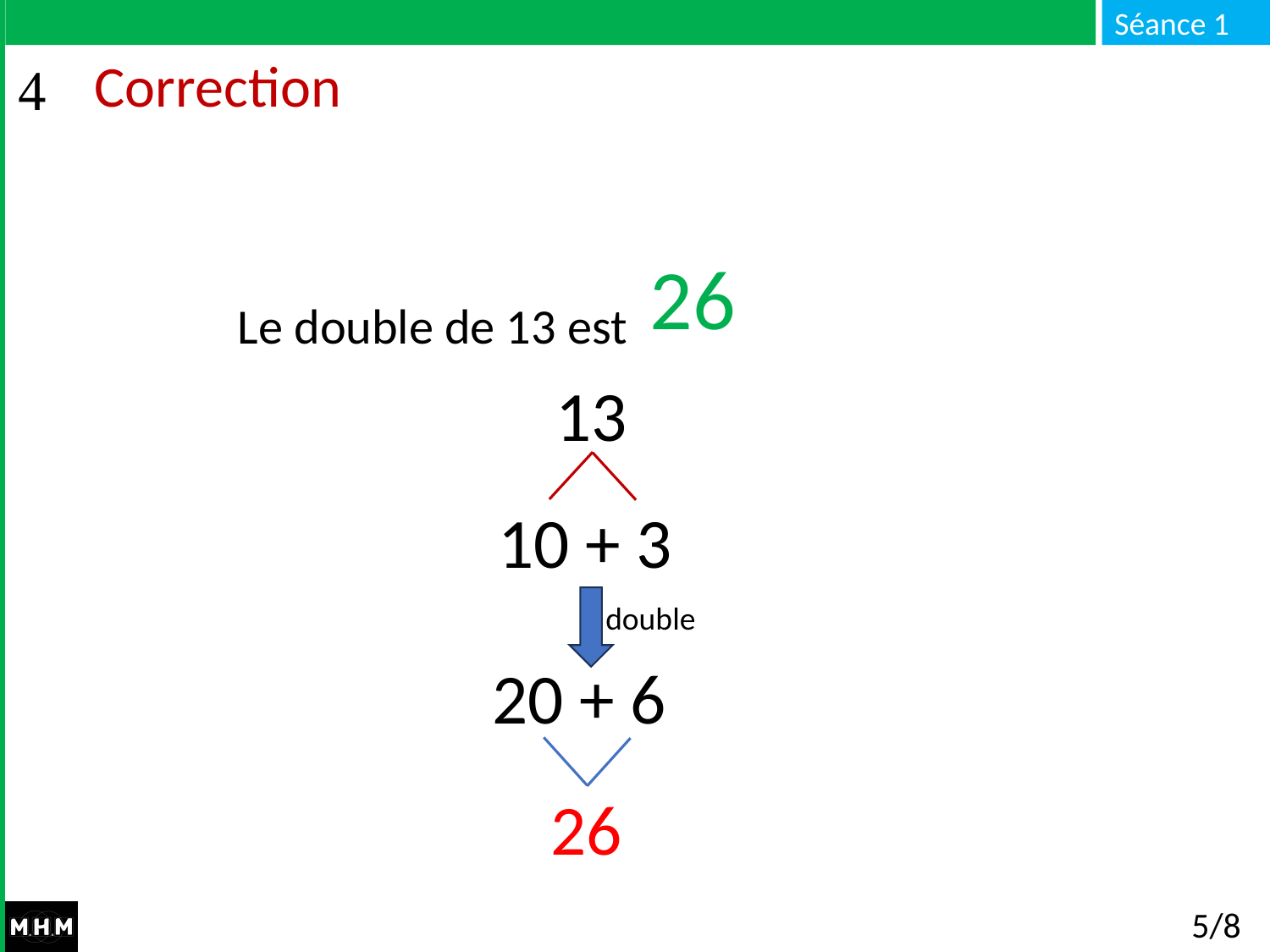

# Correction
Le double de 13 est
26
13
10 + 3

double
20 + 6
26
5/8